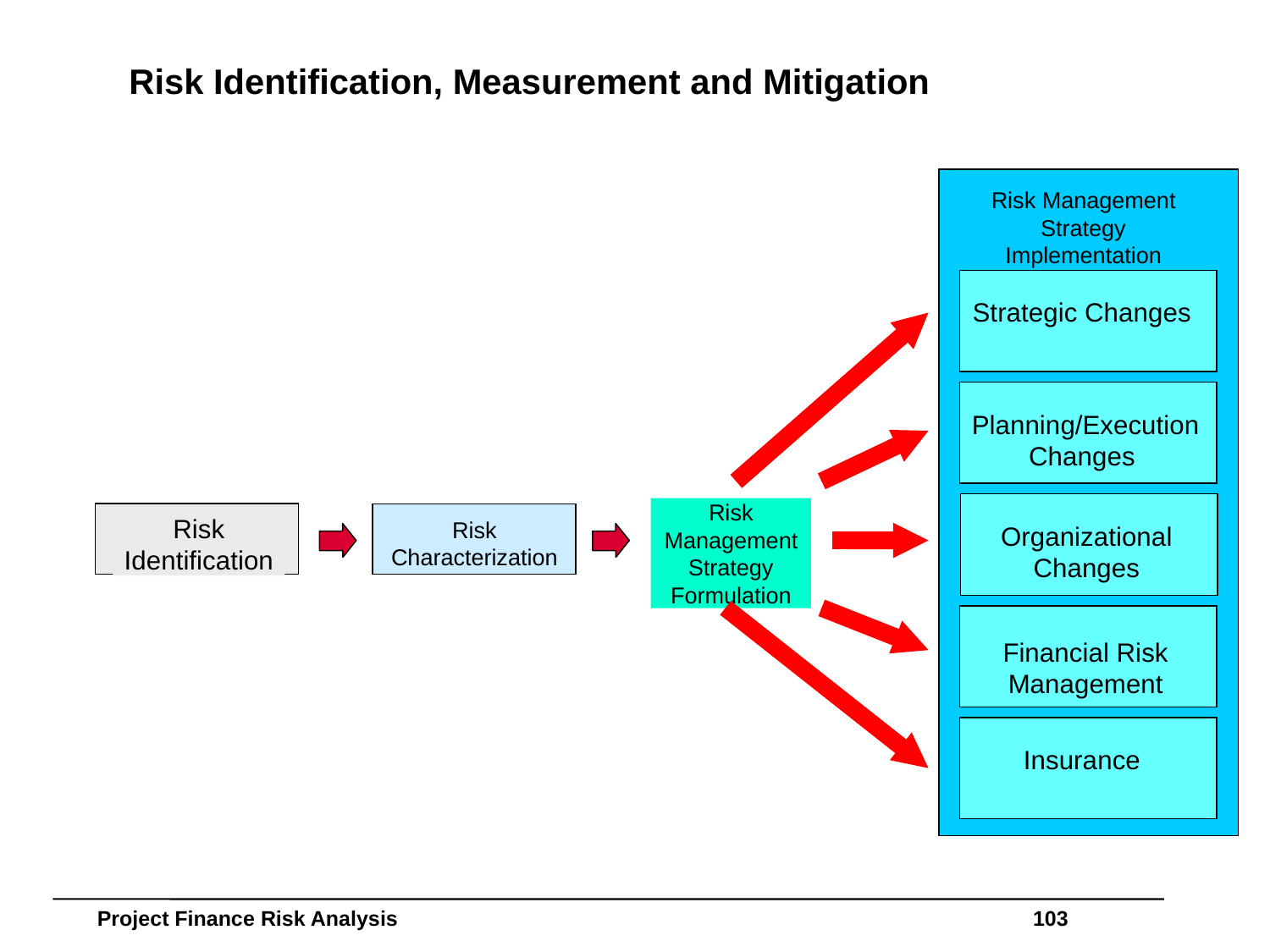

# Risk Identification, Measurement and Mitigation

Risk Management Strategy Implementation

Strategic Changes

Planning/Execution Changes

Organizational Changes

Financial Risk Management

Insurance

Risk Identification

Risk Characterization

Risk Management Strategy Formulation